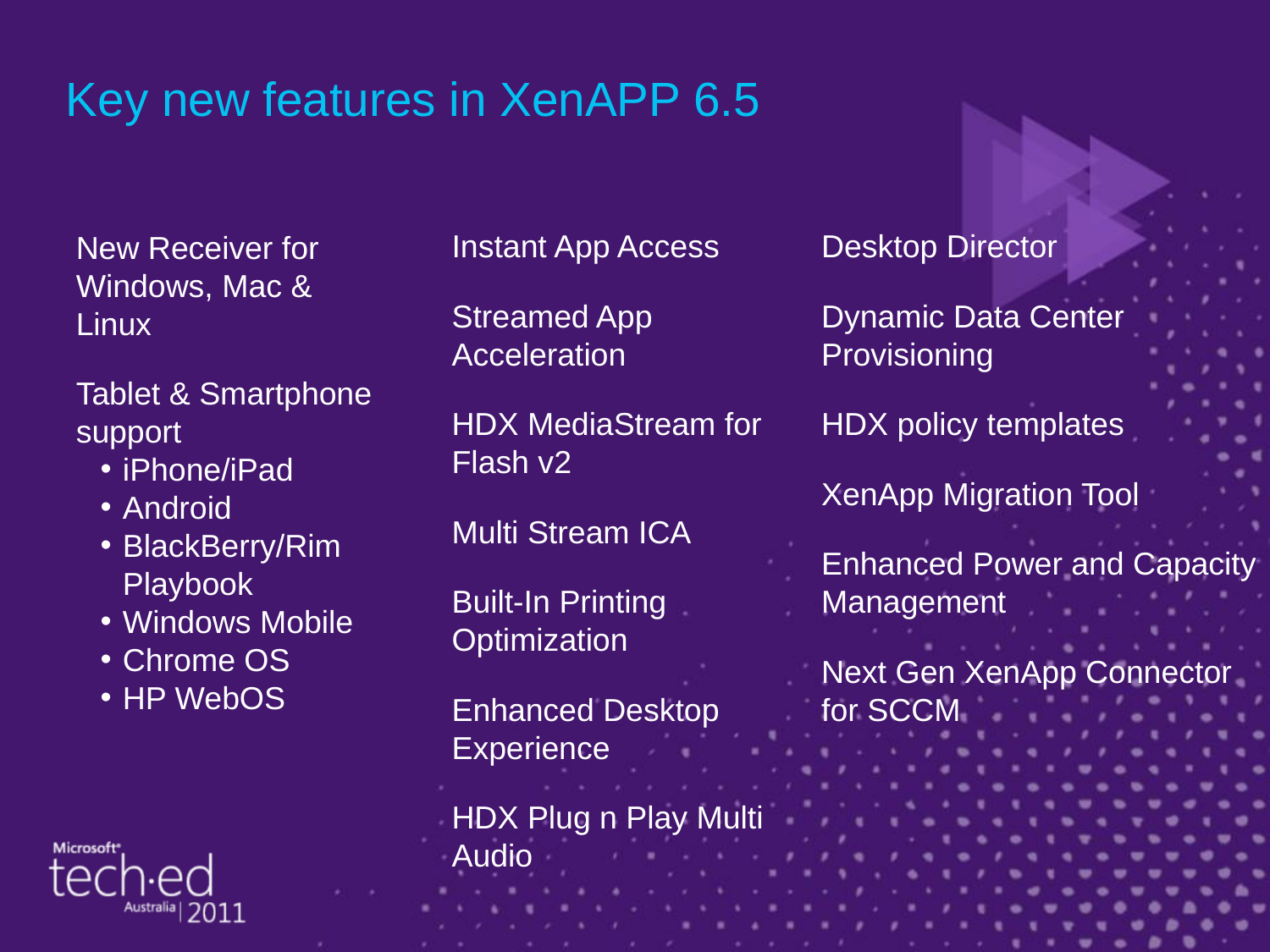

# Key new features in XenAPP 6.5
Instant App Access
Streamed App Acceleration
HDX MediaStream for Flash v2
Multi Stream ICA
Built-In Printing Optimization
Enhanced Desktop Experience
HDX Plug n Play Multi Audio
Desktop Director
Dynamic Data Center Provisioning
HDX policy templates
XenApp Migration Tool
Enhanced Power and Capacity Management
Next Gen XenApp Connector for SCCM

New Receiver for Windows, Mac & Linux
Tablet & Smartphone support
iPhone/iPad
Android
BlackBerry/Rim Playbook
Windows Mobile
Chrome OS
HP WebOS